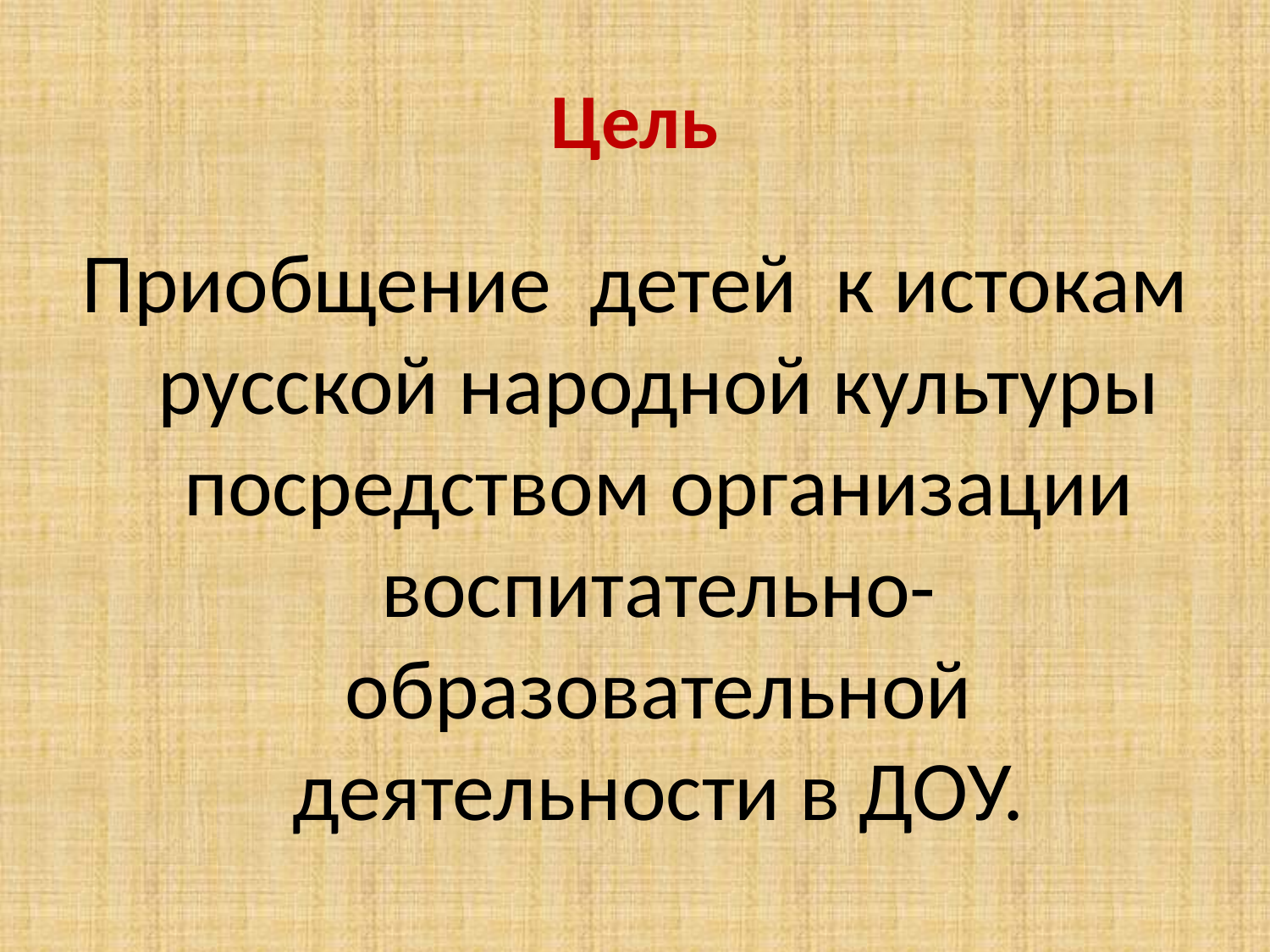

# Цель
Приобщение  детей  к истокам  русской народной культуры  посредством организации воспитательно-образовательной деятельности в ДОУ.